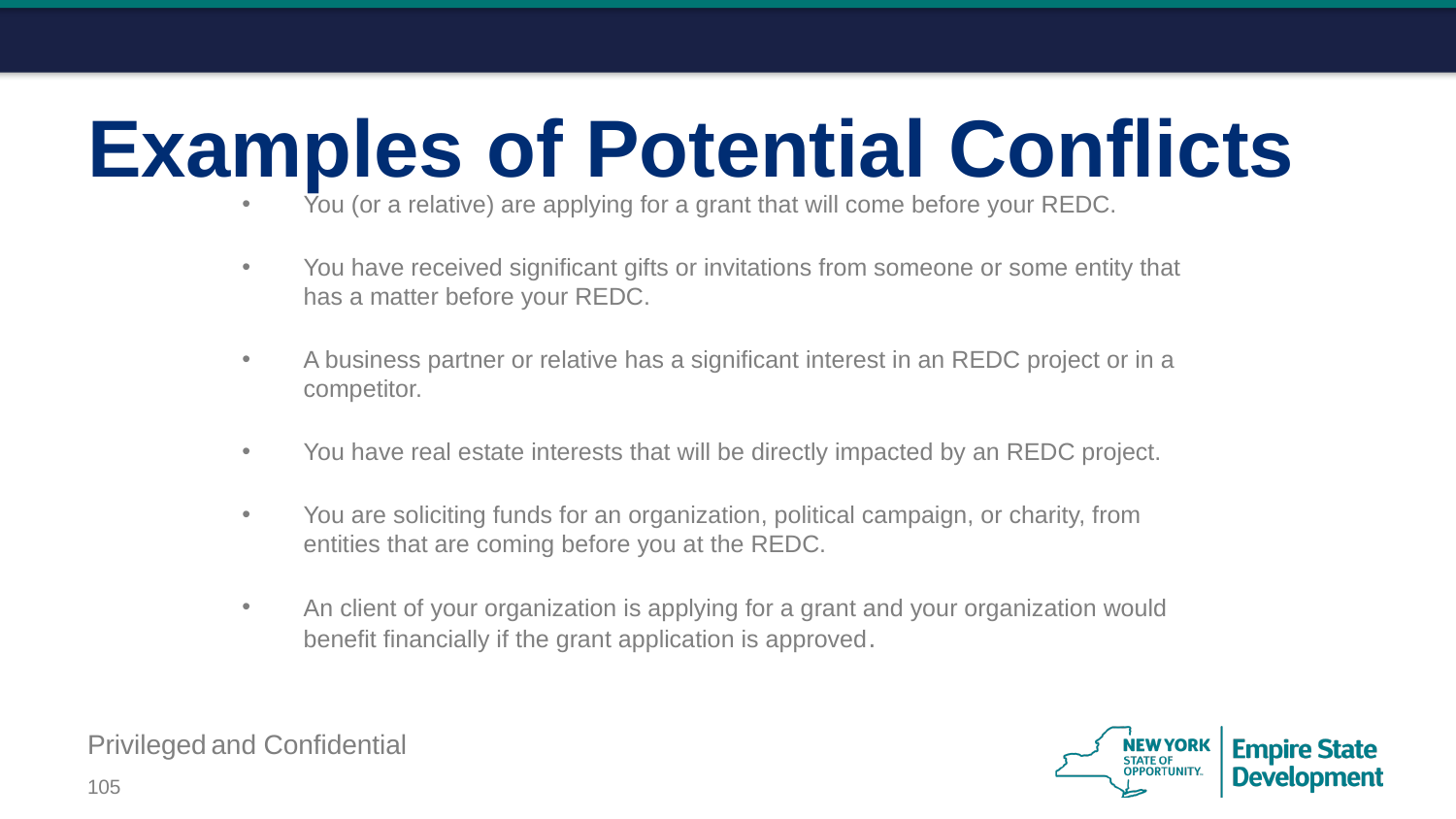

# Examples of Potential Conflicts
You (or a relative) are applying for a grant that will come before your REDC.
You have received significant gifts or invitations from someone or some entity that has a matter before your REDC.
A business partner or relative has a significant interest in an REDC project or in a competitor.
You have real estate interests that will be directly impacted by an REDC project.
You are soliciting funds for an organization, political campaign, or charity, from entities that are coming before you at the REDC.
An client of your organization is applying for a grant and your organization would benefit financially if the grant application is approved.
Privileged and Confidential